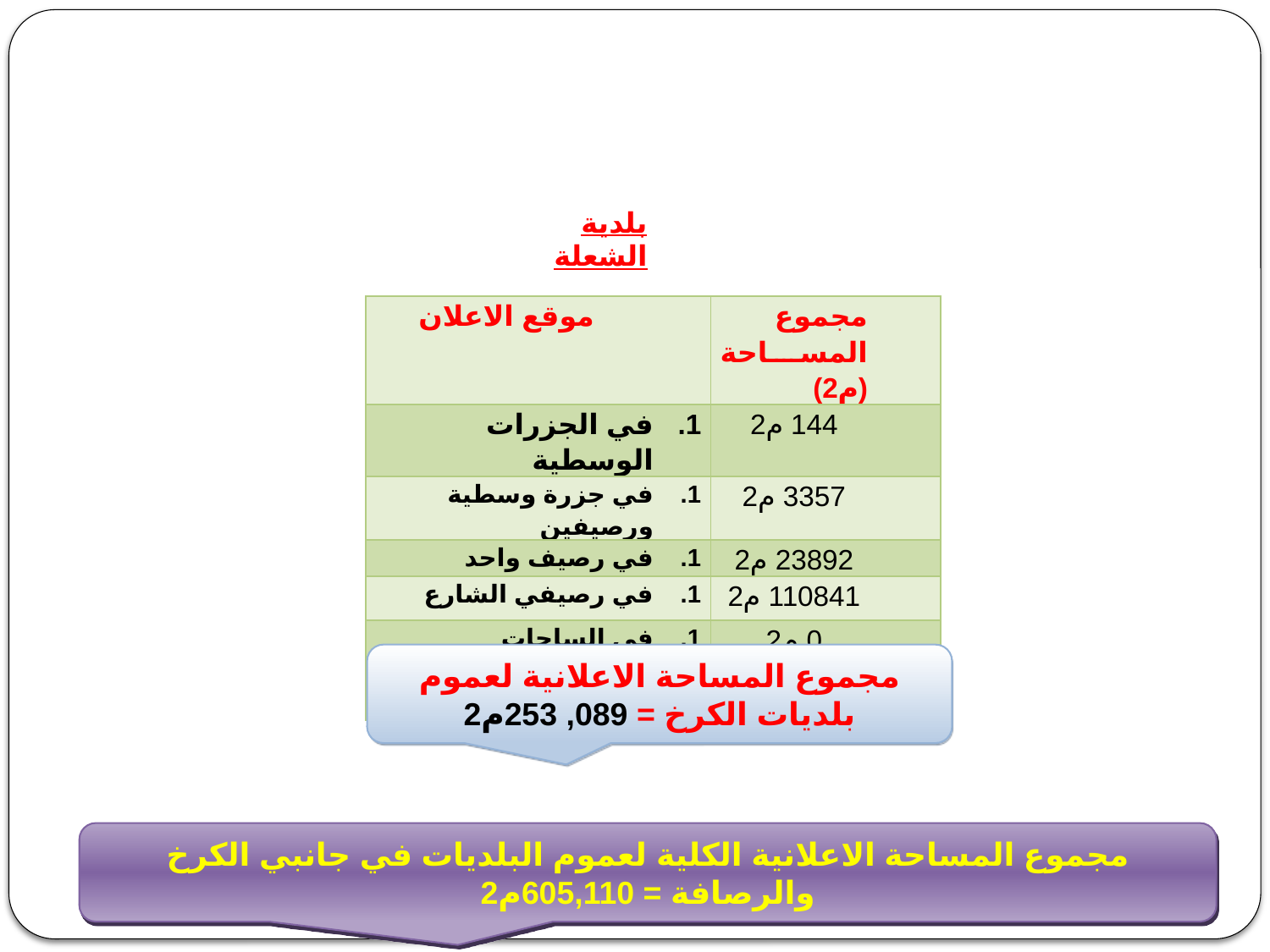

بلدية الشعلة
| موقع الاعلان | مجموع المساحة (م2) |
| --- | --- |
| في الجزرات الوسطية | 144 م2 |
| في جزرة وسطية ورصيفين | 3357 م2 |
| في رصيف واحد | 23892 م2 |
| في رصيفي الشارع | 110841 م2 |
| في الساحات | 0 م2 |
| المساحة الاعلانية المتاحة للبلدية | 38233 م2 |
مجموع المساحة الاعلانية لعموم بلديات الكرخ = 089, 253م2
مجموع المساحة الاعلانية الكلية لعموم البلديات في جانبي الكرخ والرصافة = 605,110م2